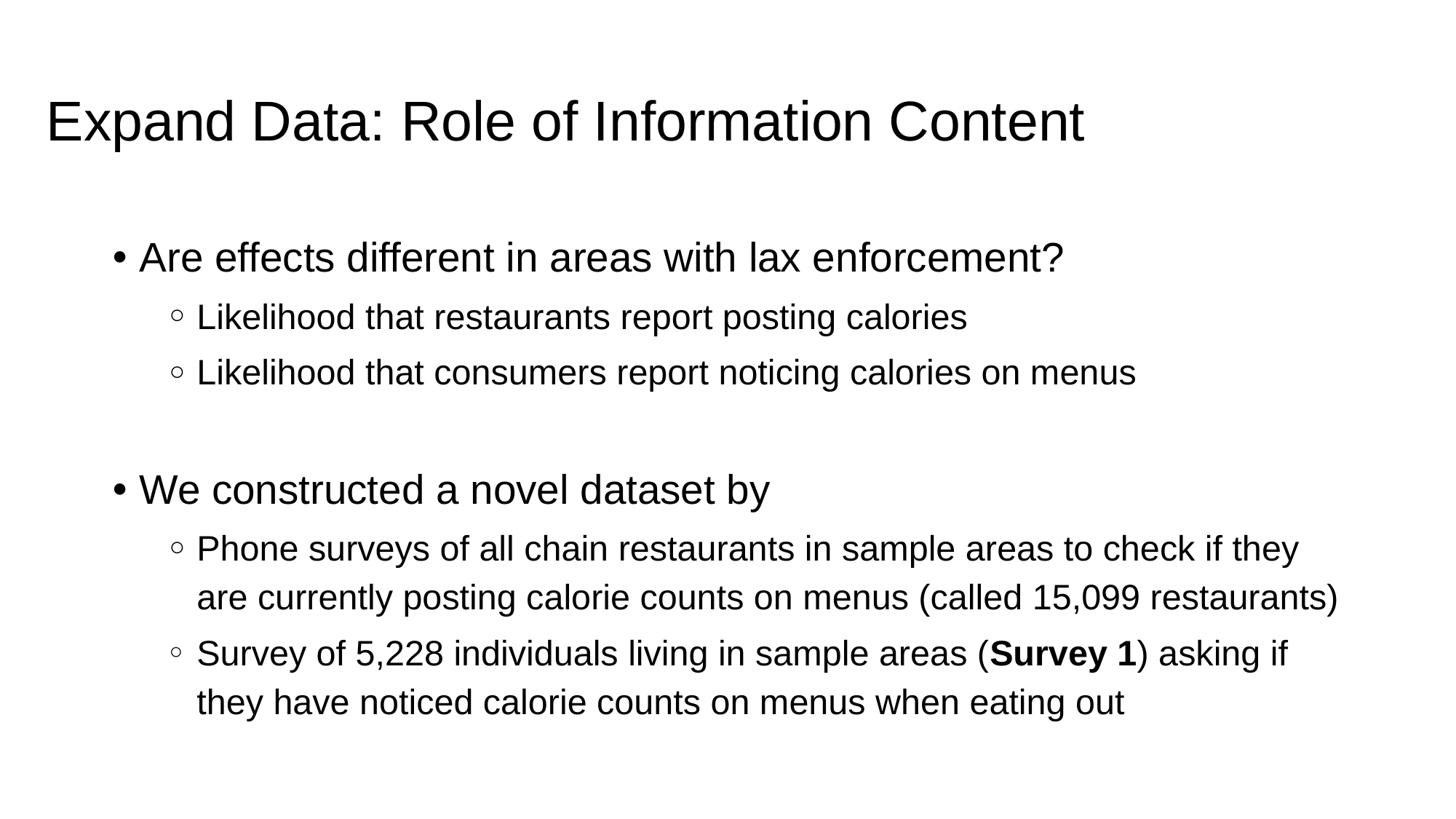

# Expand Data: Role of Information Content
Are effects different in areas with lax enforcement?
Likelihood that restaurants report posting calories
Likelihood that consumers report noticing calories on menus
We constructed a novel dataset by
Phone surveys of all chain restaurants in sample areas to check if they are currently posting calorie counts on menus (called 15,099 restaurants)
Survey of 5,228 individuals living in sample areas (Survey 1) asking if they have noticed calorie counts on menus when eating out